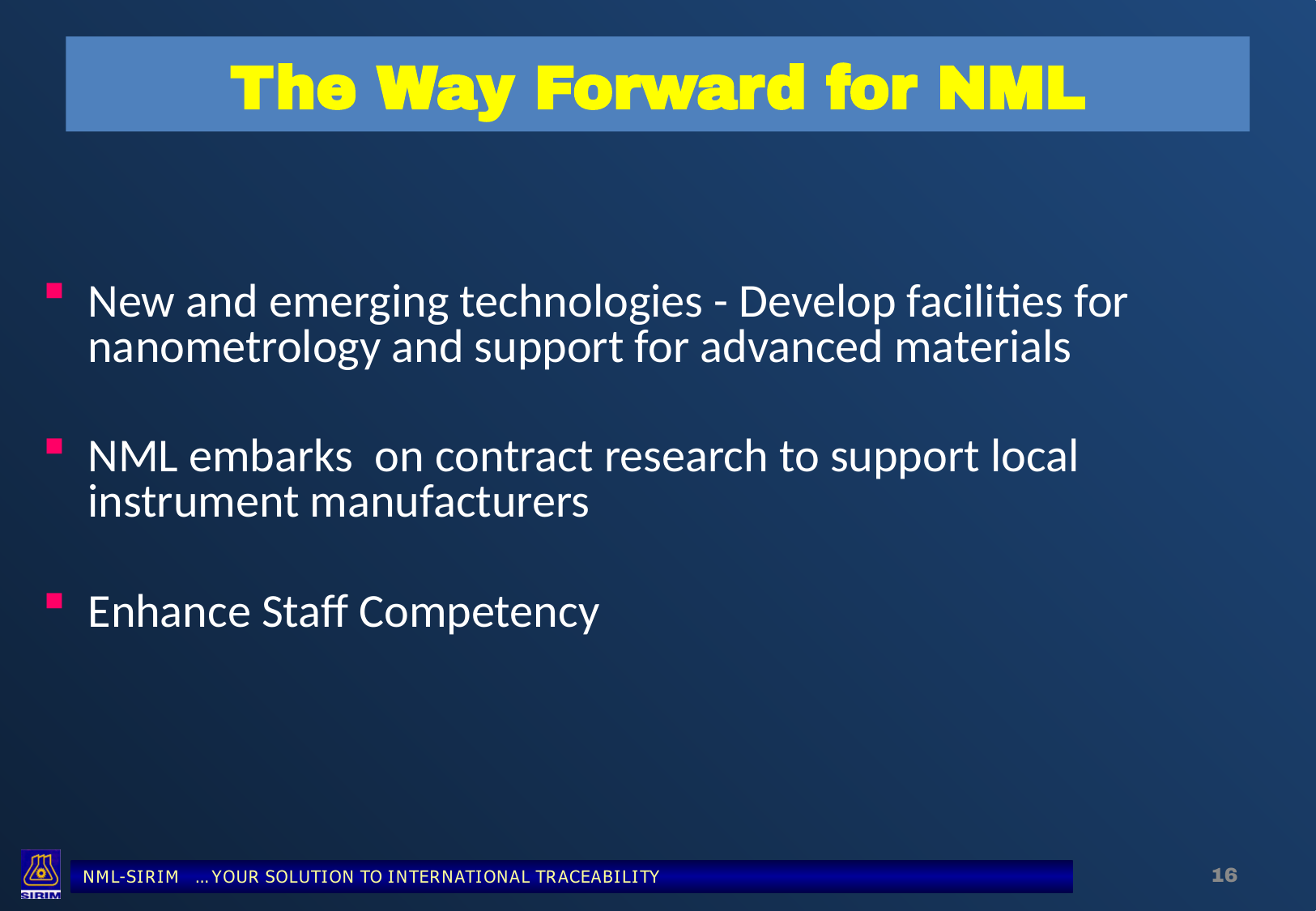

# The Way Forward for NML

New and emerging technologies - Develop facilities for nanometrology and support for advanced materials

NML embarks  on contract research to support local instrument manufacturers

Enhance Staff Competency